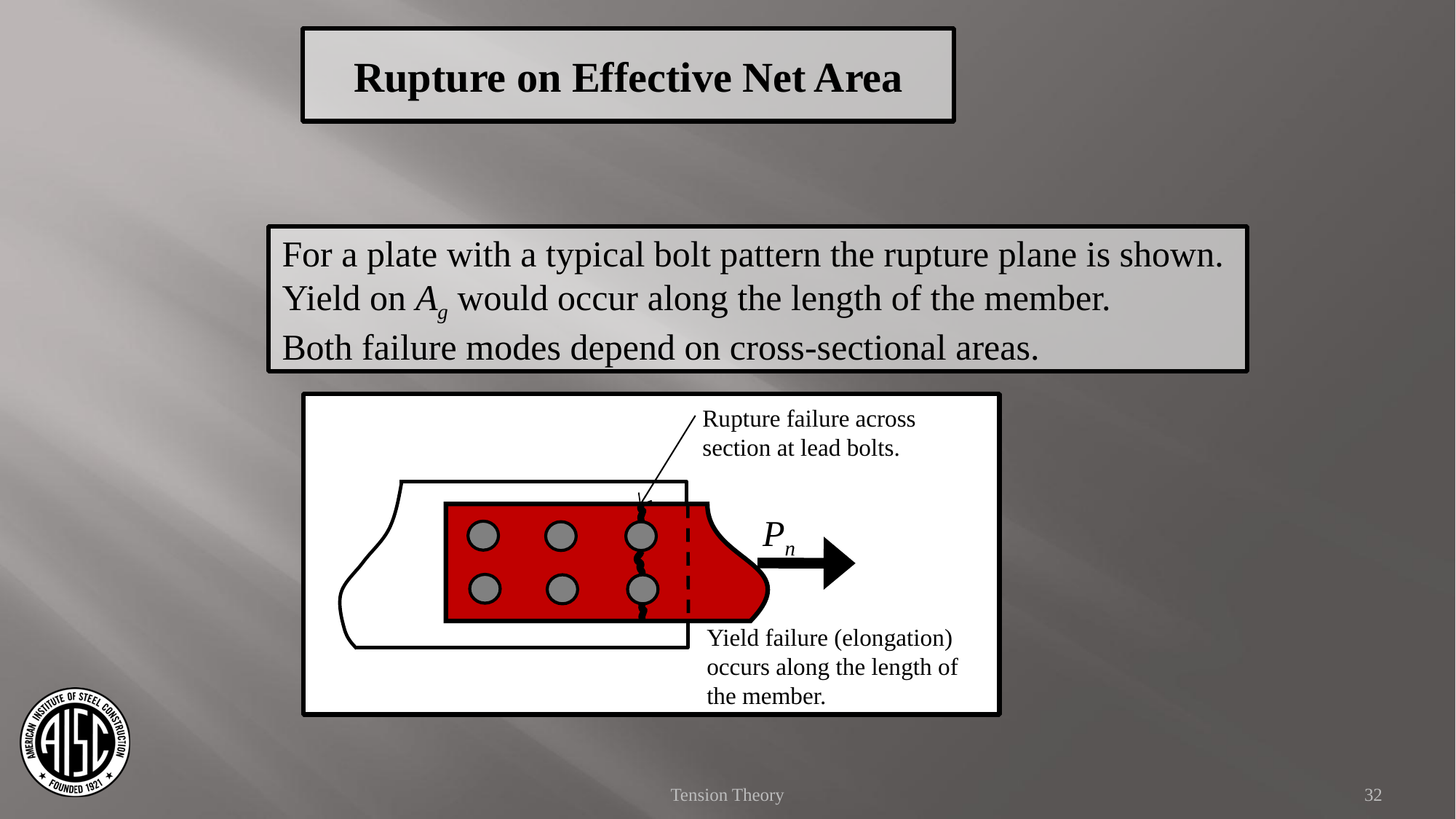

Rupture on Effective Net Area
For a plate with a typical bolt pattern the rupture plane is shown.
Yield on Ag would occur along the length of the member.
Both failure modes depend on cross-sectional areas.

Rupture failure across section at lead bolts.

Pn

Yield failure (elongation) occurs along the length of the member.

Tension Theory
32